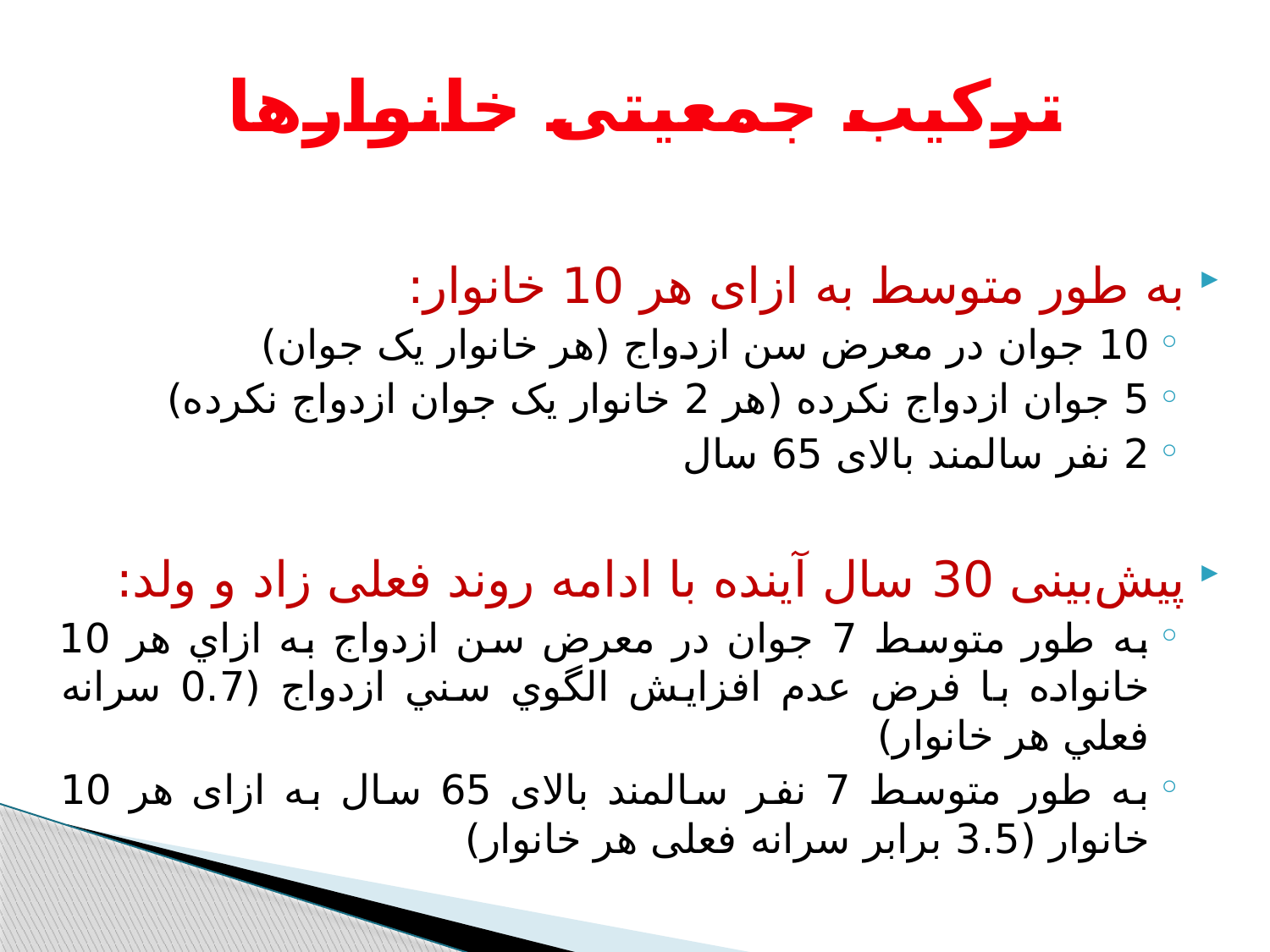

# ترکیب جمعیتی خانوارها
به طور متوسط به ازای هر 10 خانوار:
10 جوان در معرض سن ازدواج (هر خانوار یک جوان)
5 جوان ازدواج نکرده (هر 2 خانوار یک جوان ازدواج نکرده)
2 نفر سالمند بالای 65 سال

پیش‌بینی 30 سال آینده با ادامه روند فعلی زاد و ولد:
به طور متوسط 7 جوان در معرض سن ازدواج به ازاي هر 10 خانواده با فرض عدم افزايش الگوي سني ازدواج (0.7 سرانه فعلي هر خانوار)
به طور متوسط 7 نفر سالمند بالای 65 سال به ازای هر 10 خانوار (3.5 برابر سرانه فعلی هر خانوار)